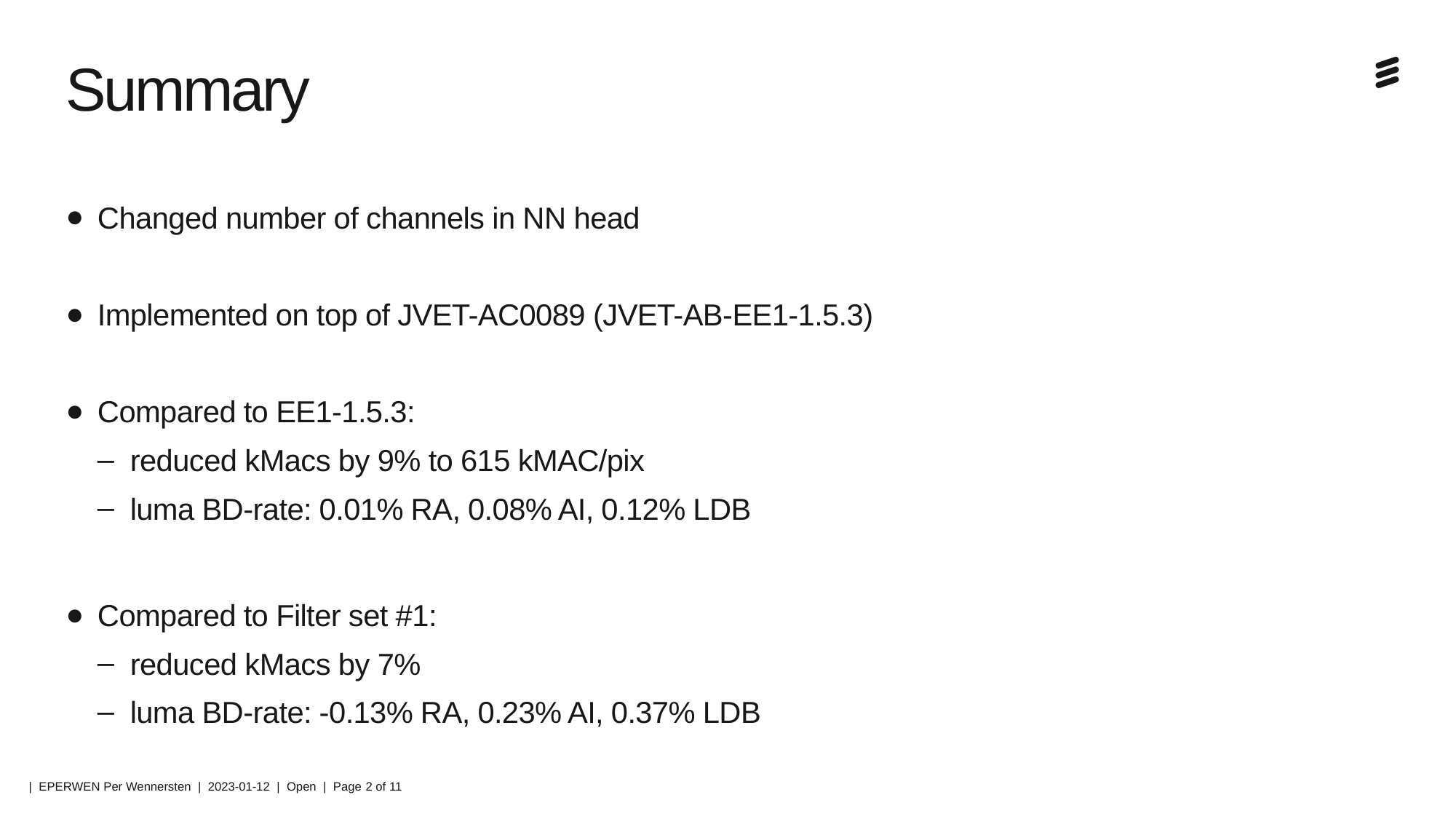

# Summary
Changed number of channels in NN head

Implemented on top of JVET-AC0089 (JVET-AB-EE1-1.5.3)

Compared to EE1-1.5.3:
reduced kMacs by 9% to 615 kMAC/pix
luma BD-rate: 0.01% RA, 0.08% AI, 0.12% LDB

Compared to Filter set #1:
reduced kMacs by 7%
luma BD-rate: -0.13% RA, 0.23% AI, 0.37% LDB